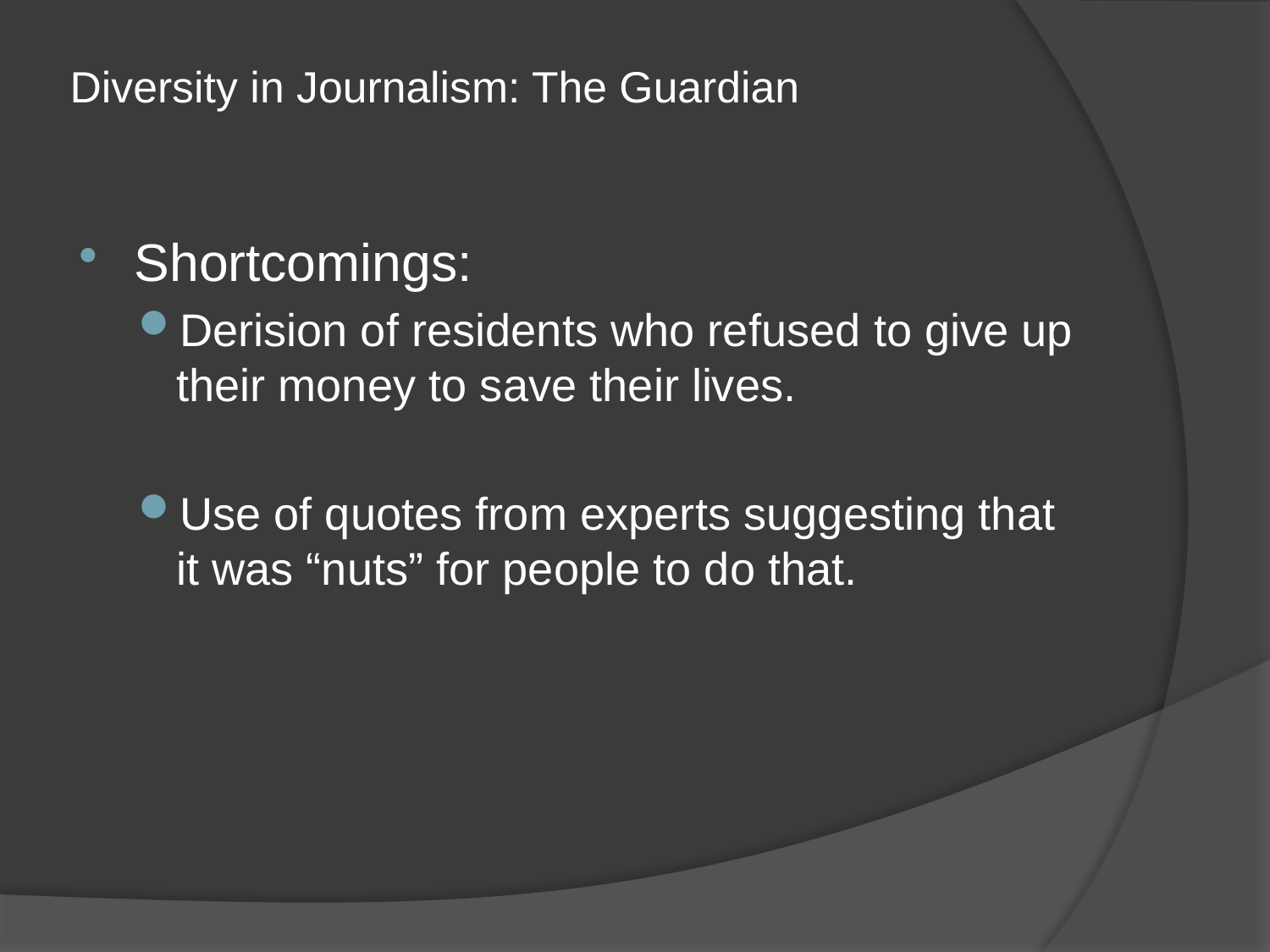

# Diversity in Journalism: The Guardian
Shortcomings:
Derision of residents who refused to give up their money to save their lives.

Use of quotes from experts suggesting that it was “nuts” for people to do that.